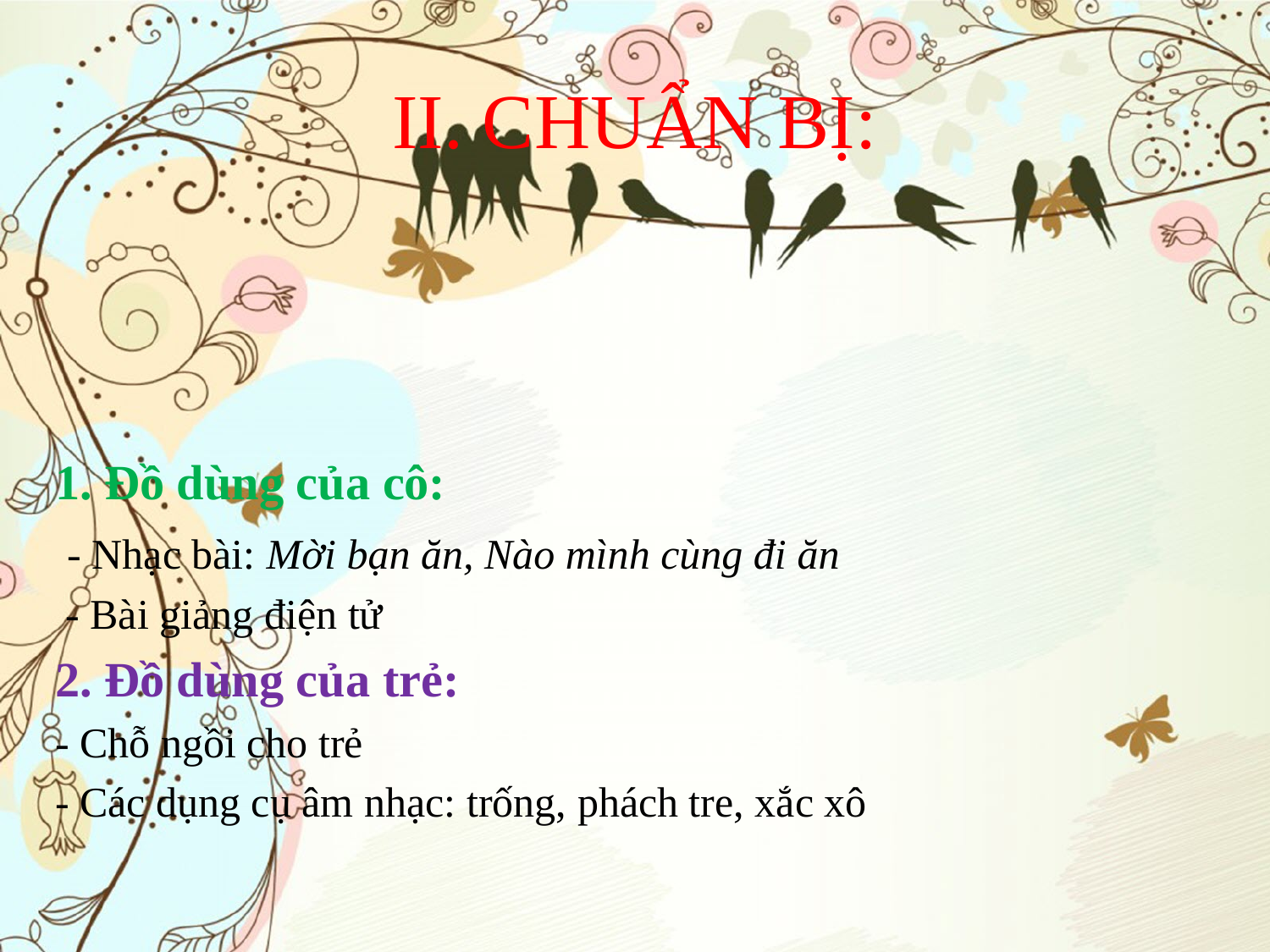

# II. CHUẨN BỊ:
1. Đồ dùng của cô:
 - Nhạc bài: Mời bạn ăn, Nào mình cùng đi ăn
 - Bài giảng điện tử
2. Đồ dùng của trẻ:
- Chỗ ngồi cho trẻ
- Các dụng cụ âm nhạc: trống, phách tre, xắc xô